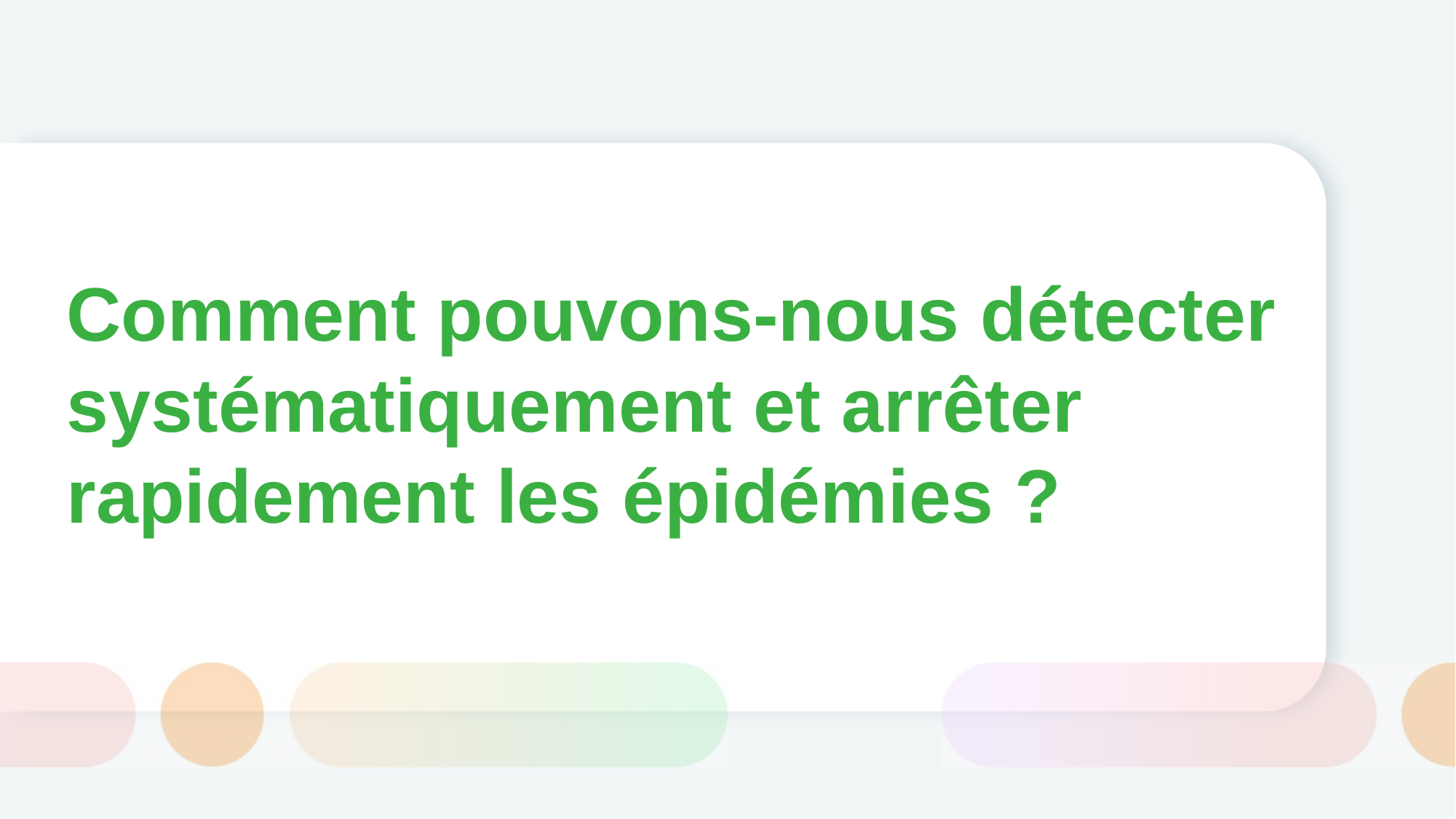

# Comment pouvons-nous détecter systématiquement et arrêter rapidement les épidémies ?